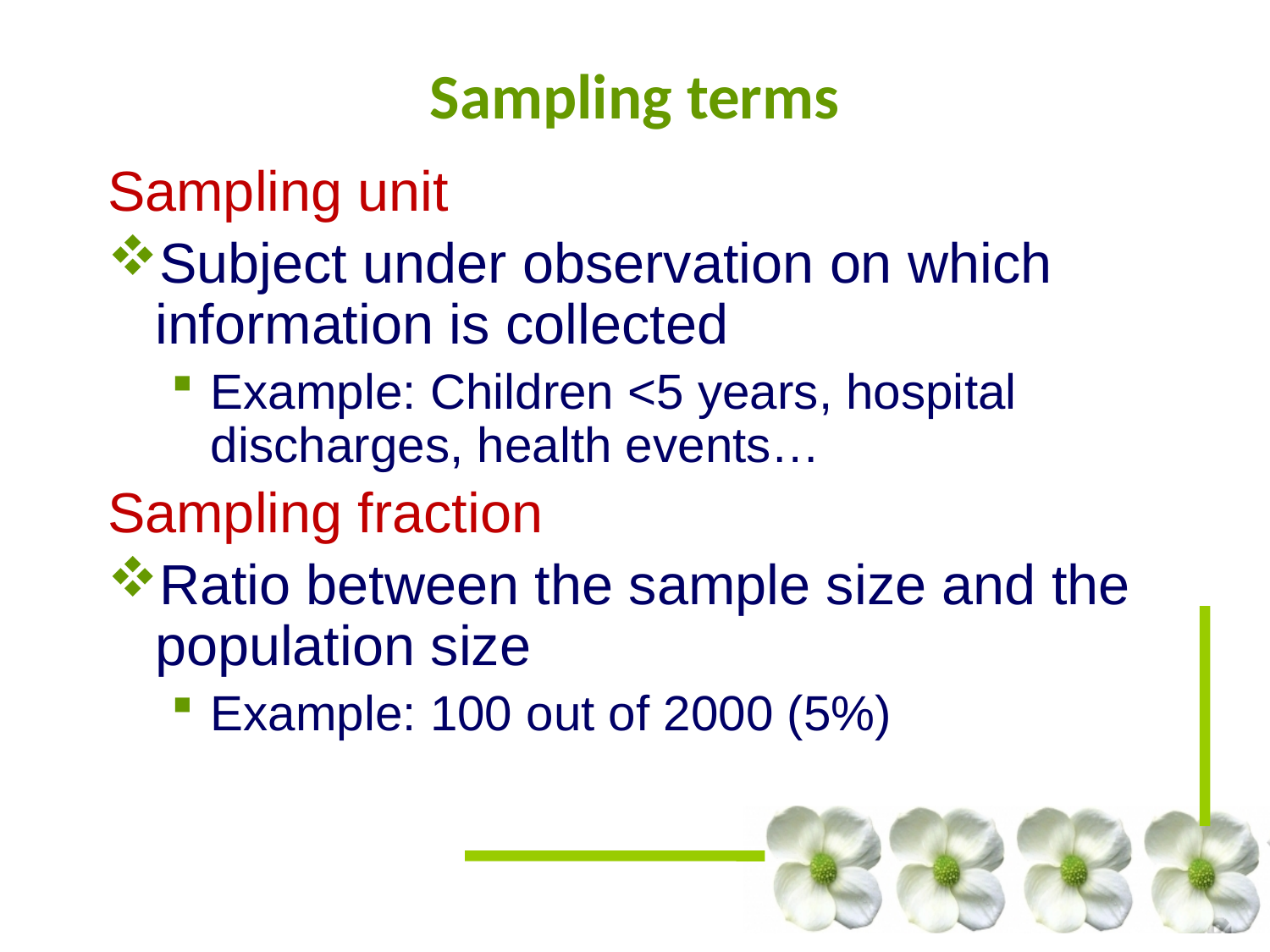

# Sampling terms
Sampling unit
Subject under observation on which information is collected
Example: Children <5 years, hospital discharges, health events…
Sampling fraction
Ratio between the sample size and the population size
Example: 100 out of 2000 (5%)